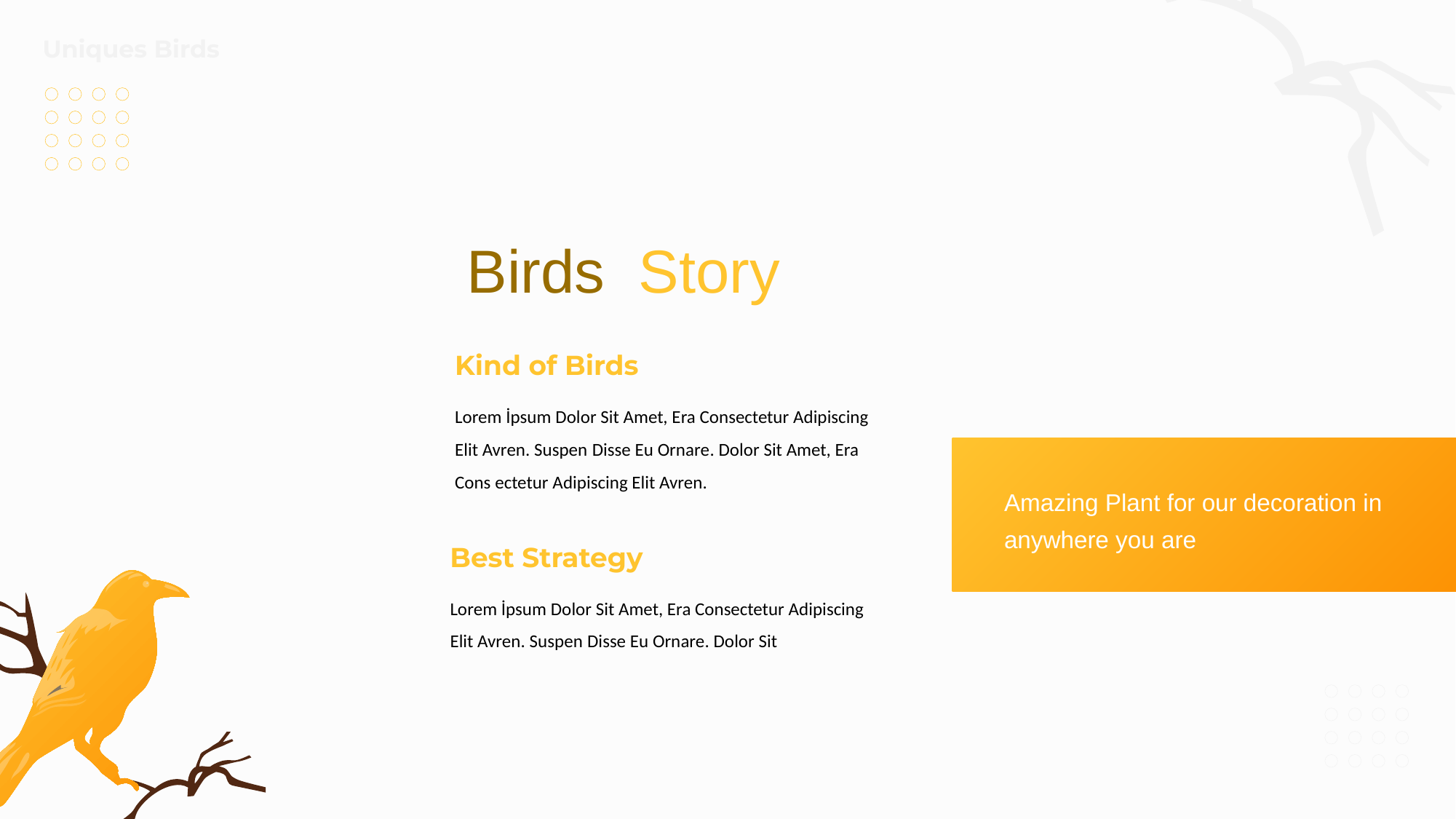

Uniques Birds

Birds  Story
Kind of Birds
Lorem İpsum Dolor Sit Amet, Era Consectetur Adipiscing Elit Avren. Suspen Disse Eu Ornare. Dolor Sit Amet, Era Cons ectetur Adipiscing Elit Avren.

Amazing Plant for our decoration in anywhere you are
Best Strategy

Lorem İpsum Dolor Sit Amet, Era Consectetur Adipiscing Elit Avren. Suspen Disse Eu Ornare. Dolor Sit